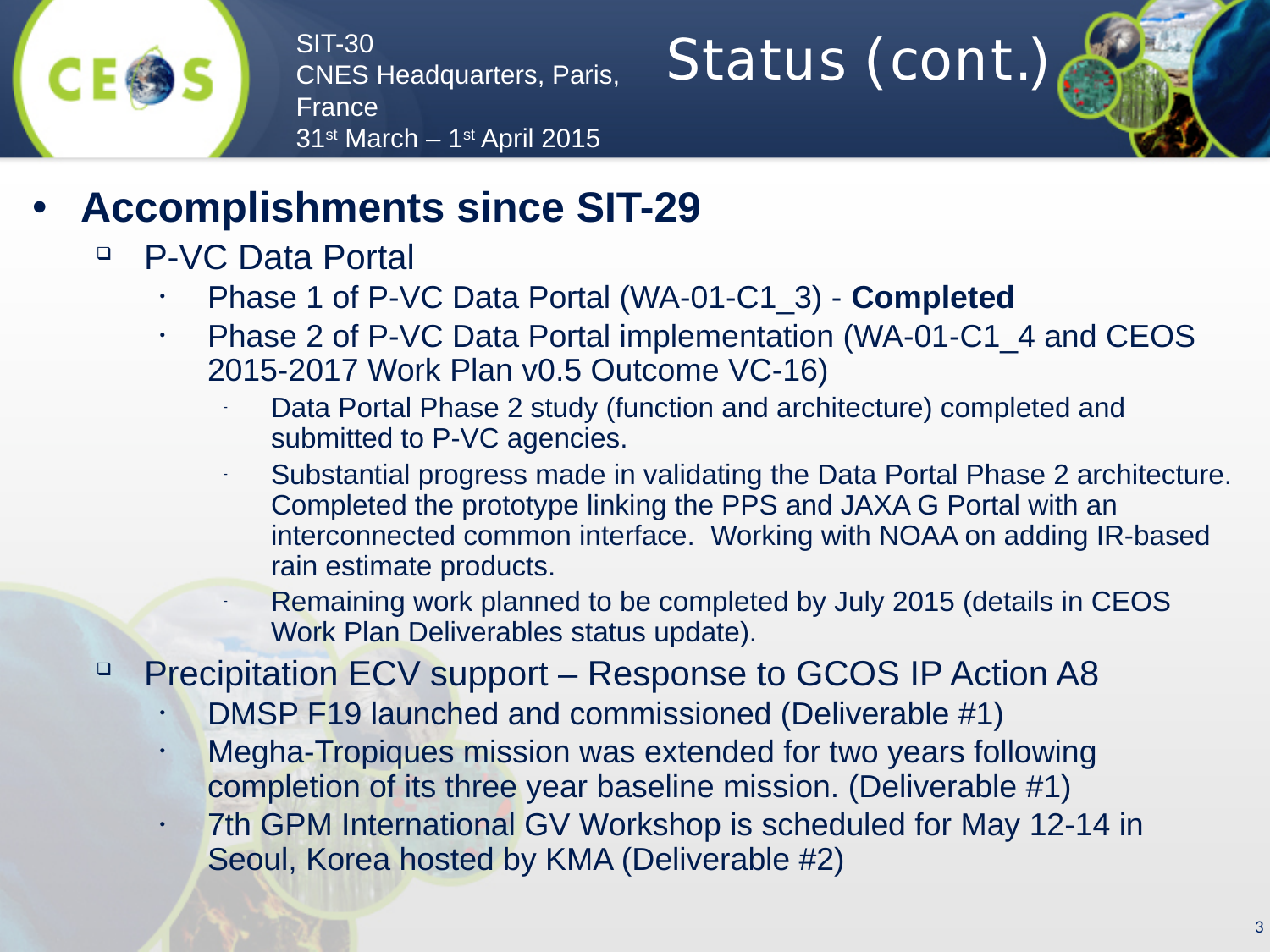

Status (cont.)
Accomplishments since SIT-29
P-VC Data Portal
Phase 1 of P-VC Data Portal (WA-01-C1_3) - Completed
Phase 2 of P-VC Data Portal implementation (WA-01-C1_4 and CEOS 2015-2017 Work Plan v0.5 Outcome VC-16)
Data Portal Phase 2 study (function and architecture) completed and submitted to P-VC agencies.
Substantial progress made in validating the Data Portal Phase 2 architecture. Completed the prototype linking the PPS and JAXA G Portal with an interconnected common interface.  Working with NOAA on adding IR-based rain estimate products.
Remaining work planned to be completed by July 2015 (details in CEOS Work Plan Deliverables status update).
Precipitation ECV support – Response to GCOS IP Action A8
DMSP F19 launched and commissioned (Deliverable #1)
Megha-Tropiques mission was extended for two years following completion of its three year baseline mission. (Deliverable #1)
7th GPM International GV Workshop is scheduled for May 12-14 in Seoul, Korea hosted by KMA (Deliverable #2)
3